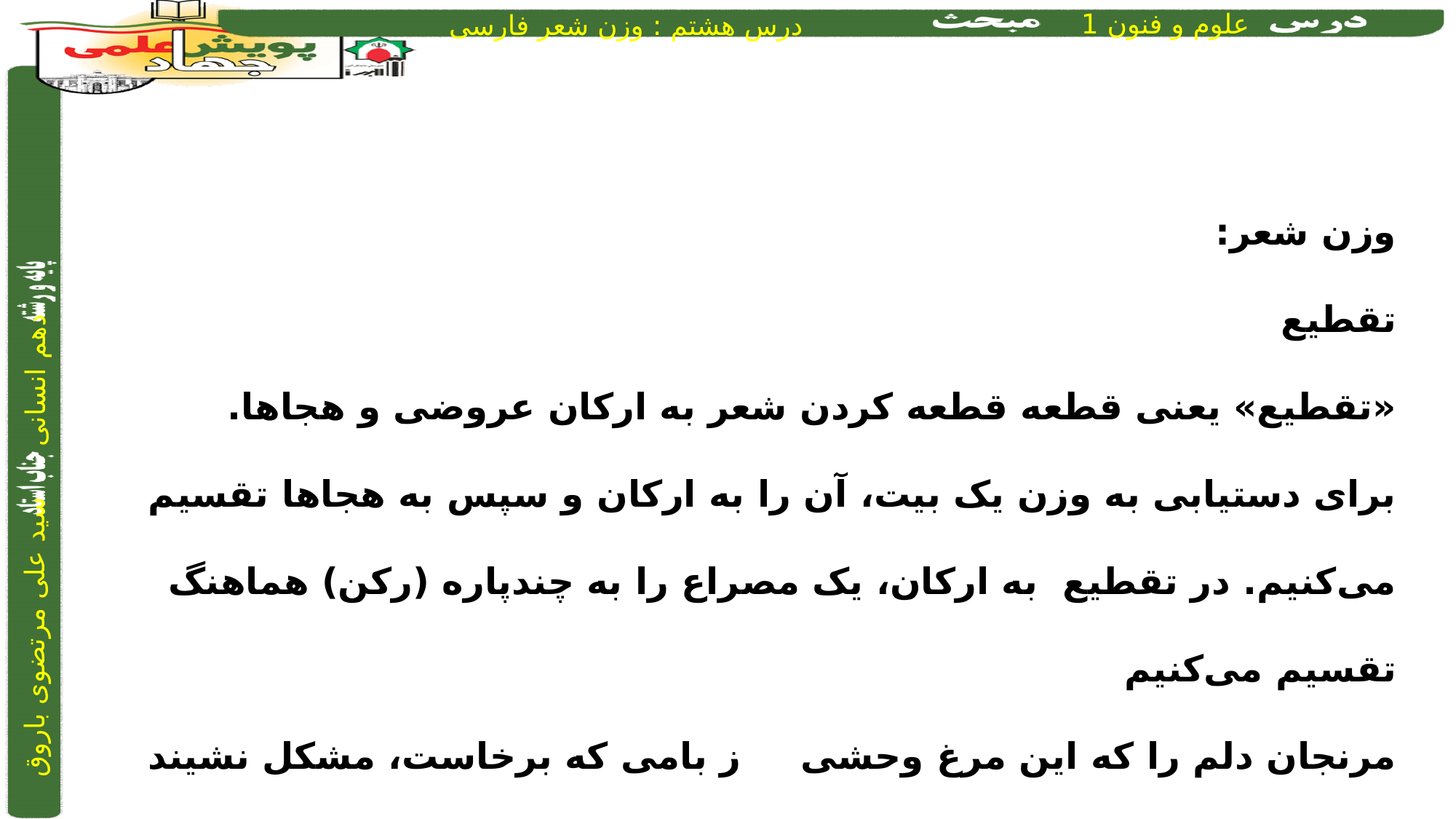

وزن شعر:
تقطیع
«تقطیع» یعنی قطعه قطعه کردن شعر به ارکان عروضی و هجاها.
برای دستیابی به وزن یک بیت، آن را به ارکان و سپس به هجاها تقسیم می‌کنیم. در تقطیع  به ارکان، یک مصراع را به چندپاره (رکن) هماهنگ تقسیم می‌کنیم
مرنجان دلم را که این مرغ وحشی 		ز بامی که برخاست، مشکل نشیند